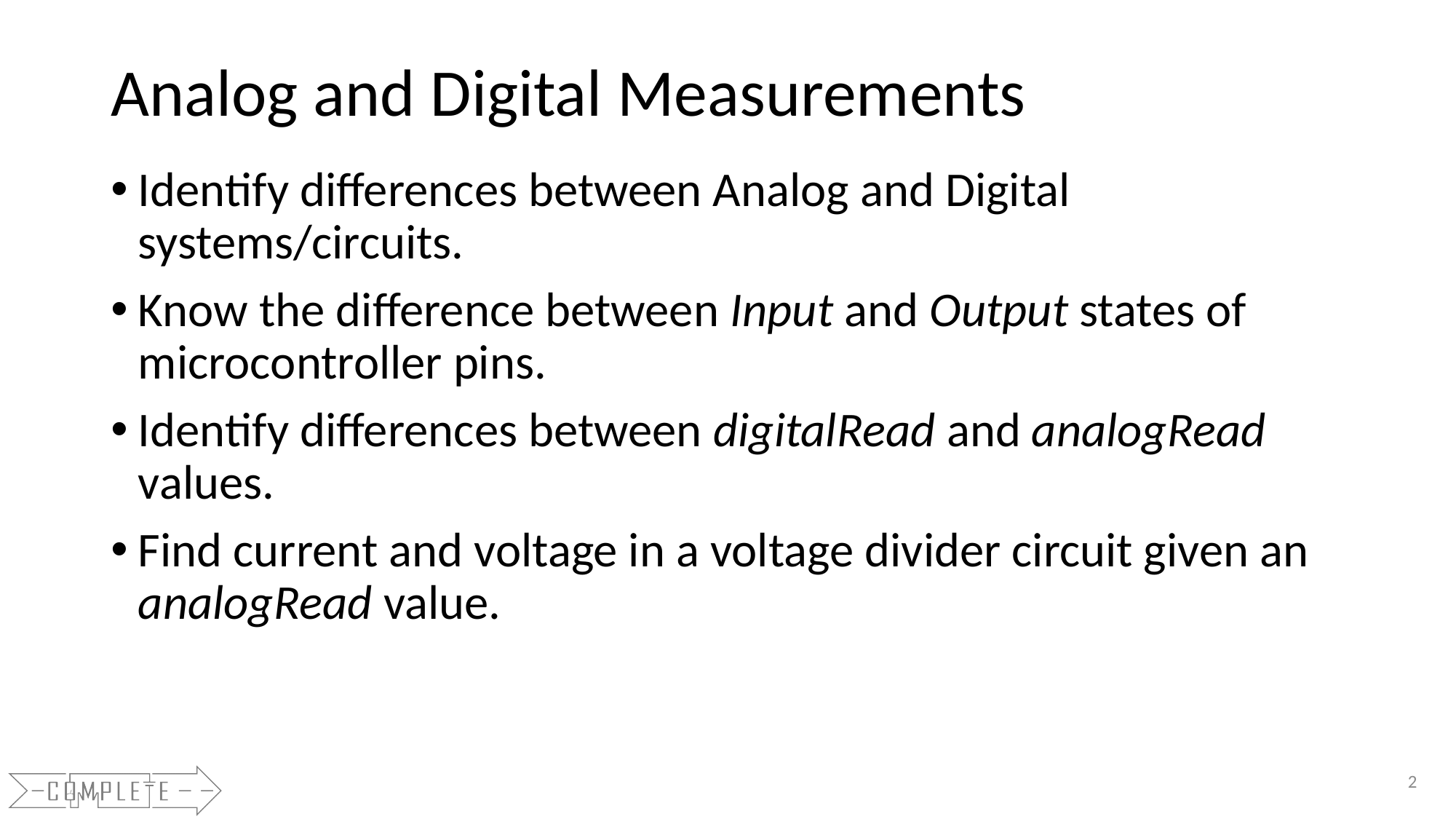

# Analog and Digital Measurements
Identify differences between Analog and Digital systems/circuits.
Know the difference between Input and Output states of microcontroller pins.
Identify differences between digitalRead and analogRead values.
Find current and voltage in a voltage divider circuit given an analogRead value.

2